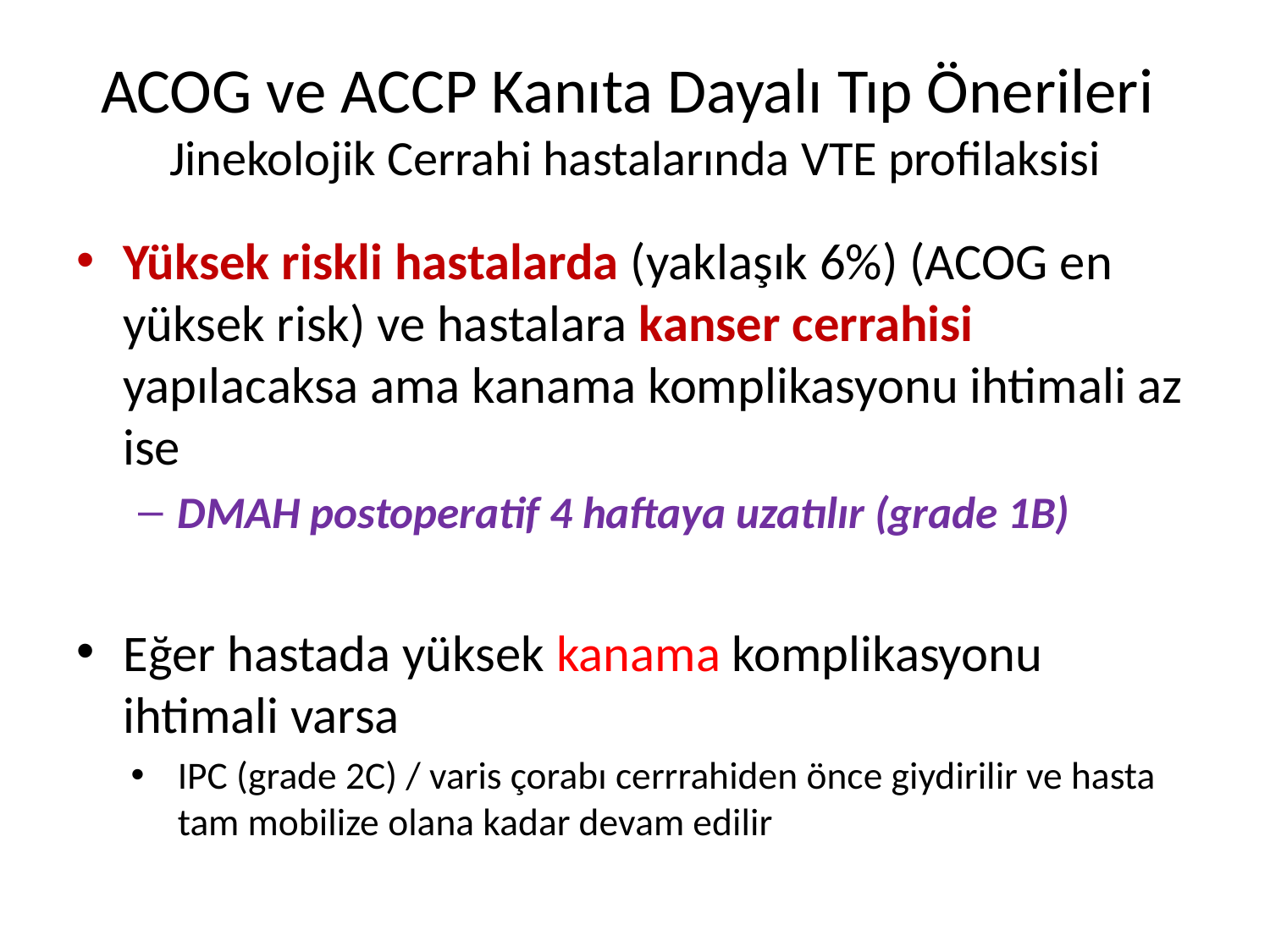

# ACOG ve ACCP Kanıta Dayalı Tıp Önerileri Jinekolojik Cerrahi hastalarında VTE profilaksisi
Yüksek riskli hastalarda (yaklaşık 6%) (ACOG en yüksek risk) ve hastalara kanser cerrahisi yapılacaksa ama kanama komplikasyonu ihtimali az ise
DMAH postoperatif 4 haftaya uzatılır (grade 1B)

Eğer hastada yüksek kanama komplikasyonu ihtimali varsa
IPC (grade 2C) / varis çorabı cerrrahiden önce giydirilir ve hasta tam mobilize olana kadar devam edilir